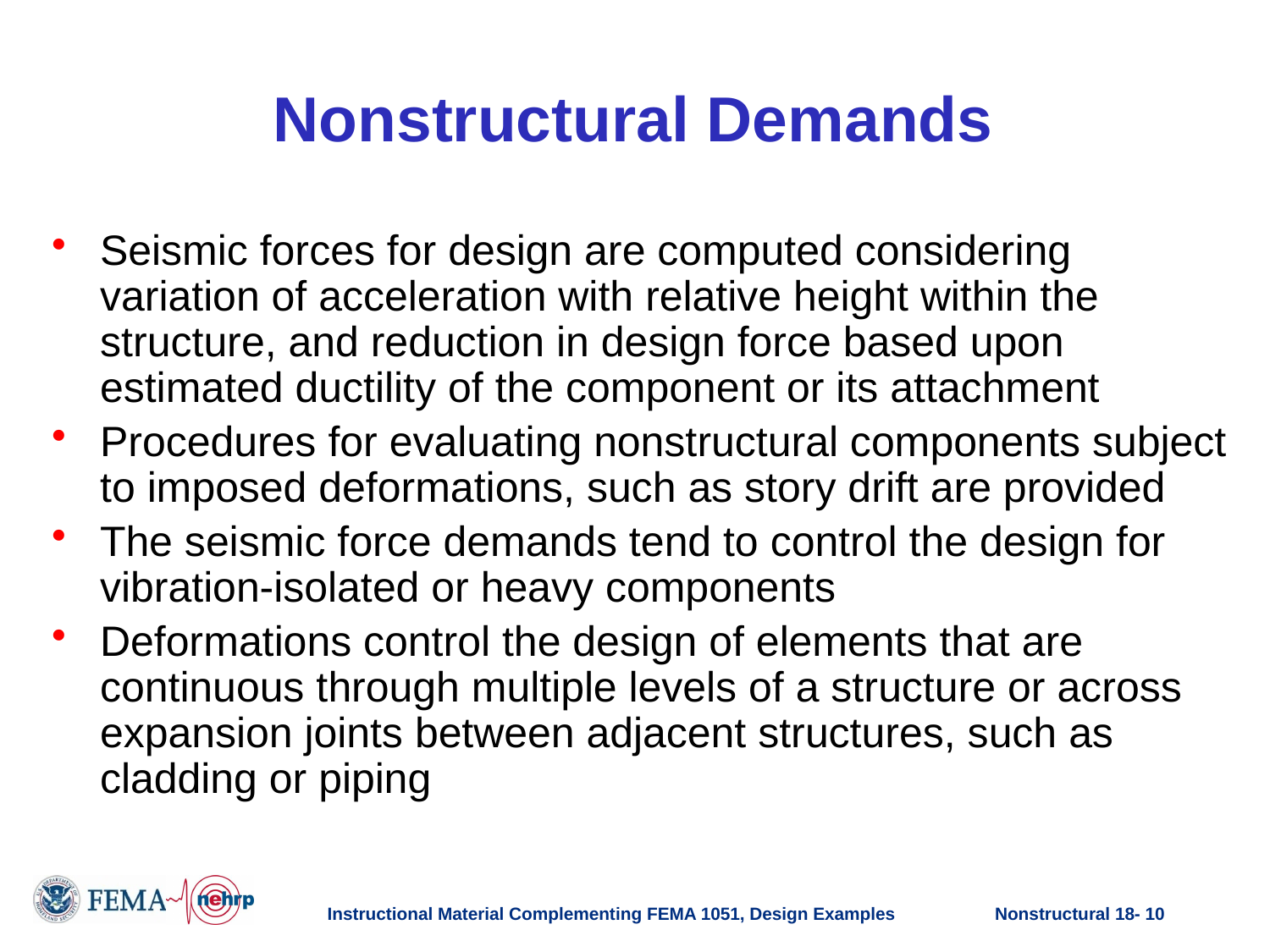

# Nonstructural Demands
Seismic forces for design are computed considering variation of acceleration with relative height within the structure, and reduction in design force based upon estimated ductility of the component or its attachment
Procedures for evaluating nonstructural components subject to imposed deformations, such as story drift are provided
The seismic force demands tend to control the design for vibration-isolated or heavy components
Deformations control the design of elements that are continuous through multiple levels of a structure or across expansion joints between adjacent structures, such as cladding or piping

Instructional Material Complementing FEMA 1051, Design Examples
Nonstructural 18- 10